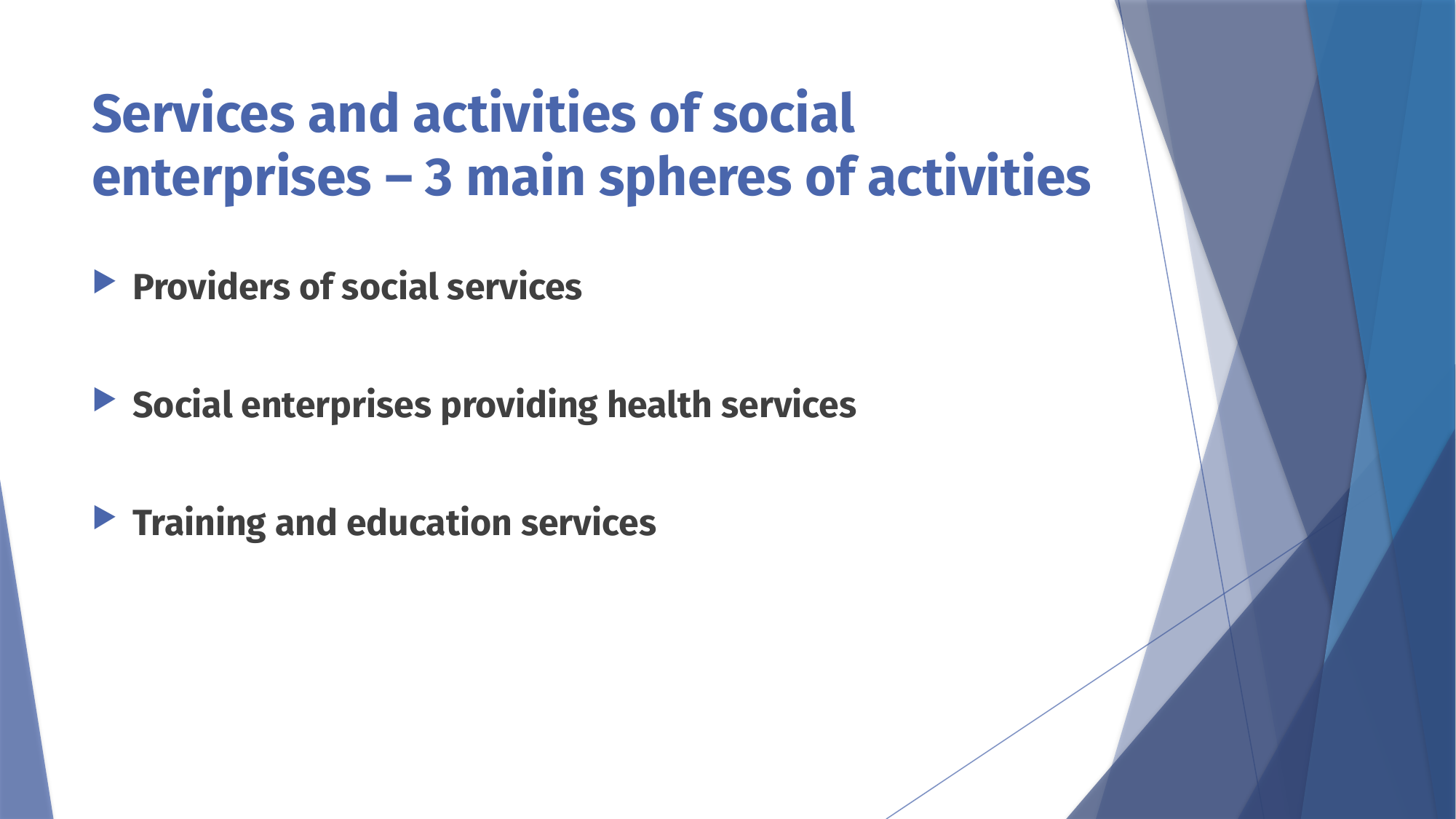

# Services and activities of social enterprises – 3 main spheres of activities
Providers of social services

Social enterprises providing health services

Training and education services